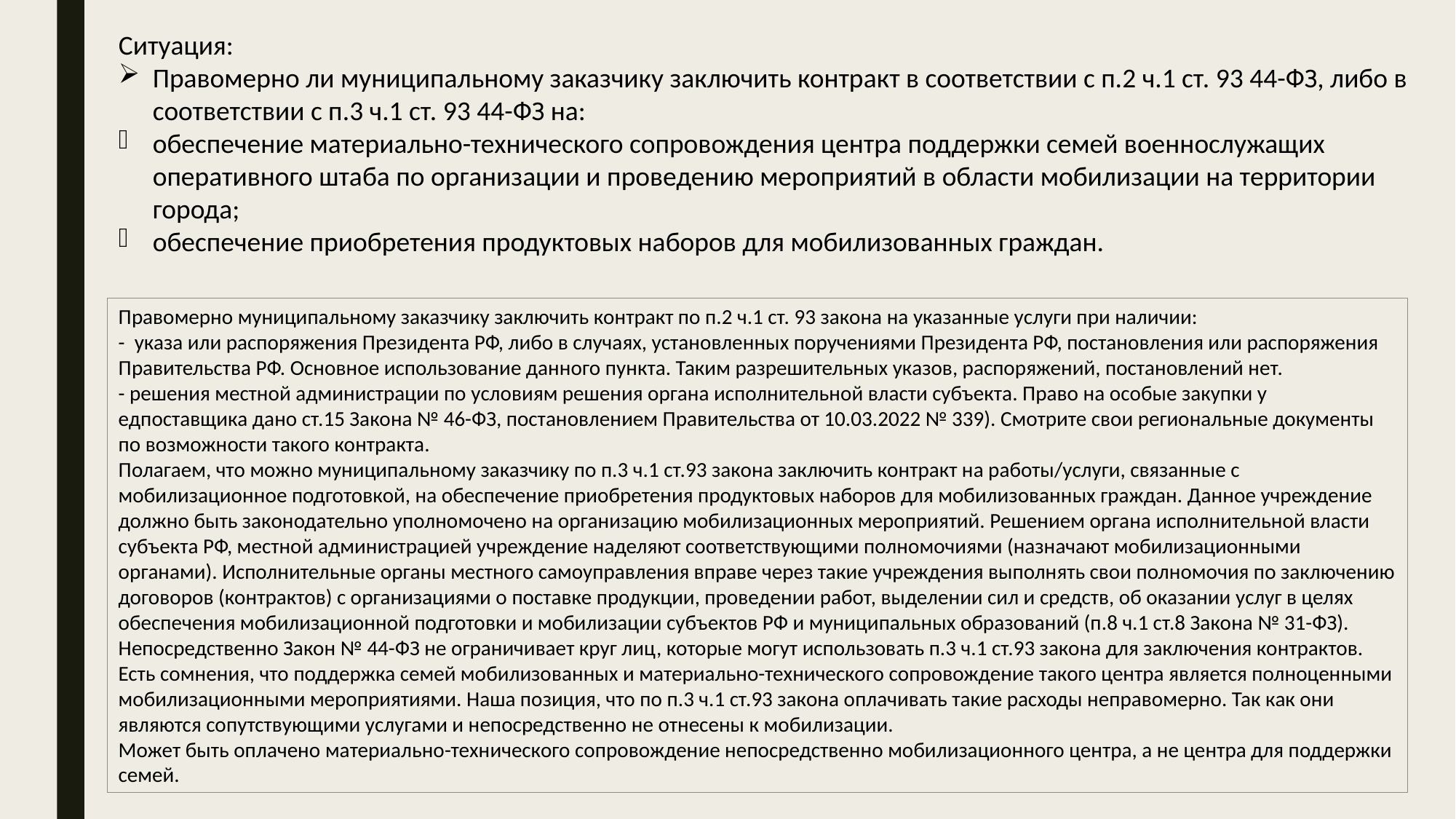

Ситуация:
Правомерно ли муниципальному заказчику заключить контракт в соответствии с п.2 ч.1 ст. 93 44-ФЗ, либо в соответствии с п.3 ч.1 ст. 93 44-ФЗ на:
обеспечение материально-технического сопровождения центра поддержки семей военнослужащих оперативного штаба по организации и проведению мероприятий в области мобилизации на территории города;
обеспечение приобретения продуктовых наборов для мобилизованных граждан.
Правомерно муниципальному заказчику заключить контракт по п.2 ч.1 ст. 93 закона на указанные услуги при наличии:
-  указа или распоряжения Президента РФ, либо в случаях, установленных поручениями Президента РФ, постановления или распоряжения Правительства РФ. Основное использование данного пункта. Таким разрешительных указов, распоряжений, постановлений нет.
- решения местной администрации по условиям решения органа исполнительной власти субъекта. Право на особые закупки у едпоставщика дано ст.15 Закона № 46-ФЗ, постановлением Правительства от 10.03.2022 № 339). Смотрите свои региональные документы по возможности такого контракта.
Полагаем, что можно муниципальному заказчику по п.3 ч.1 ст.93 закона заключить контракт на работы/услуги, связанные с мобилизационное подготовкой, на обеспечение приобретения продуктовых наборов для мобилизованных граждан. Данное учреждение должно быть законодательно уполномочено на организацию мобилизационных мероприятий. Решением органа исполнительной власти субъекта РФ, местной администрацией учреждение наделяют соответствующими полномочиями (назначают мобилизационными органами). Исполнительные органы местного самоуправления вправе через такие учреждения выполнять свои полномочия по заключению договоров (контрактов) с организациями о поставке продукции, проведении работ, выделении сил и средств, об оказании услуг в целях обеспечения мобилизационной подготовки и мобилизации субъектов РФ и муниципальных образований (п.8 ч.1 ст.8 Закона № 31-ФЗ). Непосредственно Закон № 44-ФЗ не ограничивает круг лиц, которые могут использовать п.3 ч.1 ст.93 закона для заключения контрактов.
Есть сомнения, что поддержка семей мобилизованных и материально-технического сопровождение такого центра является полноценными мобилизационными мероприятиями. Наша позиция, что по п.3 ч.1 ст.93 закона оплачивать такие расходы неправомерно. Так как они являются сопутствующими услугами и непосредственно не отнесены к мобилизации.
Может быть оплачено материально-технического сопровождение непосредственно мобилизационного центра, а не центра для поддержки семей.